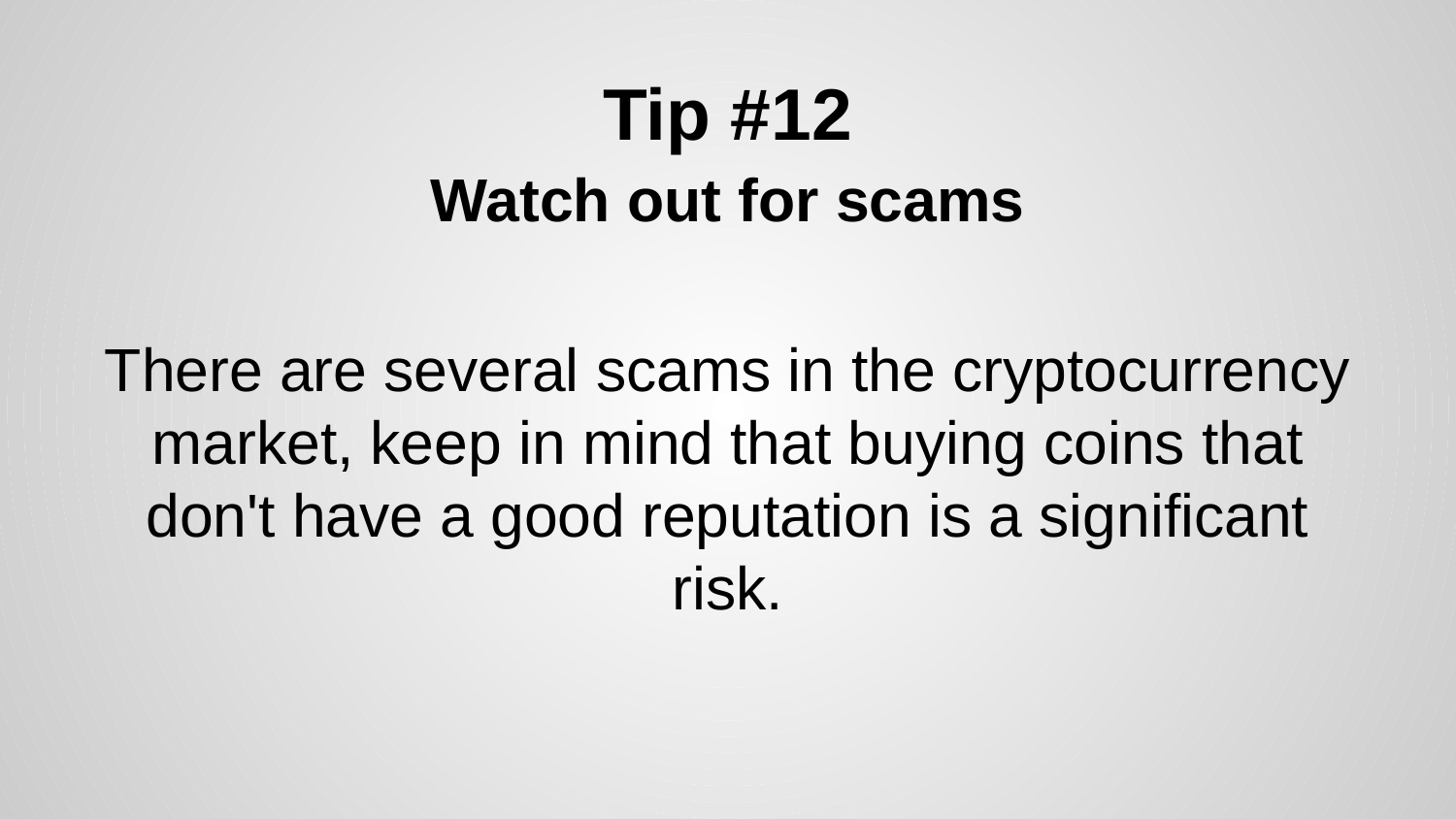

# Tip #12

Watch out for scams

There are several scams in the cryptocurrency market, keep in mind that buying coins that don't have a good reputation is a significant risk.